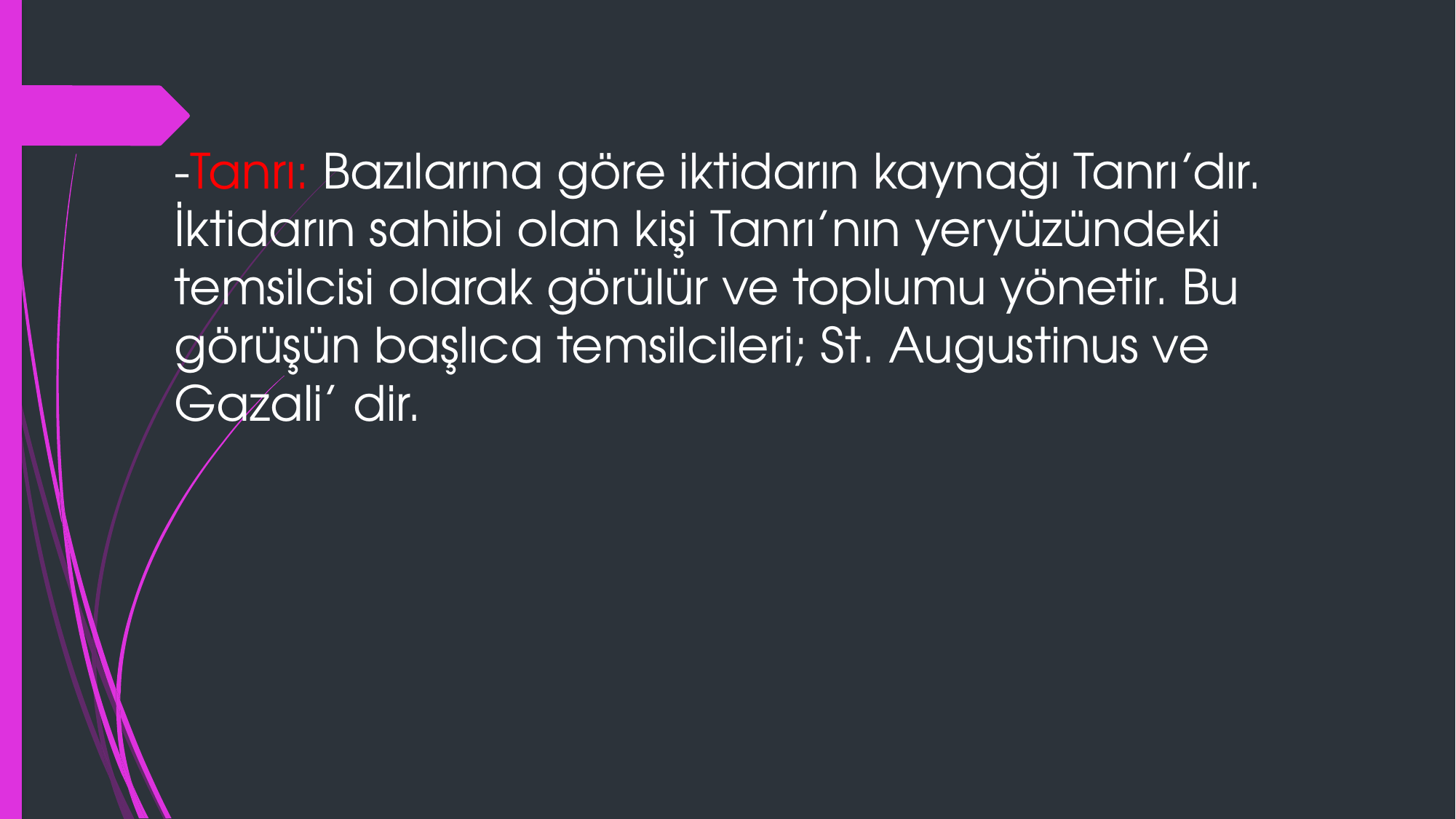

-Tanrı: Bazılarına göre iktidarın kaynağı Tanrı’dır. İktidarın sahibi olan kişi Tanrı’nın yeryüzündeki temsilcisi olarak görülür ve toplumu yönetir. Bu görüşün başlıca temsilcileri; St. Augustinus ve Gazali’ dir.